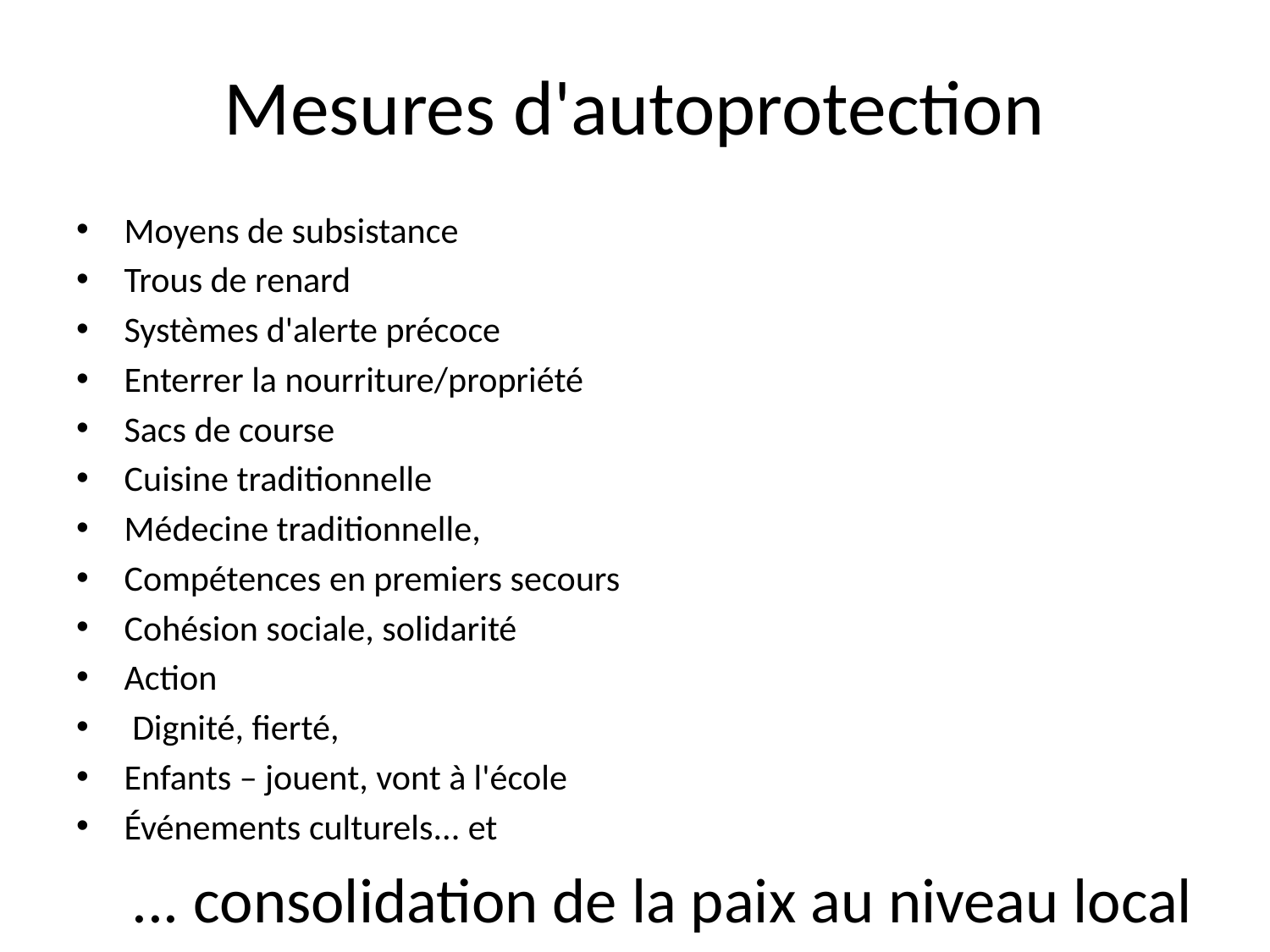

# Mesures d'autoprotection
Moyens de subsistance
Trous de renard
Systèmes d'alerte précoce
Enterrer la nourriture/propriété
Sacs de course
Cuisine traditionnelle
Médecine traditionnelle,
Compétences en premiers secours
Cohésion sociale, solidarité
Action
 Dignité, fierté,
Enfants – jouent, vont à l'école
Événements culturels... et
... consolidation de la paix au niveau local